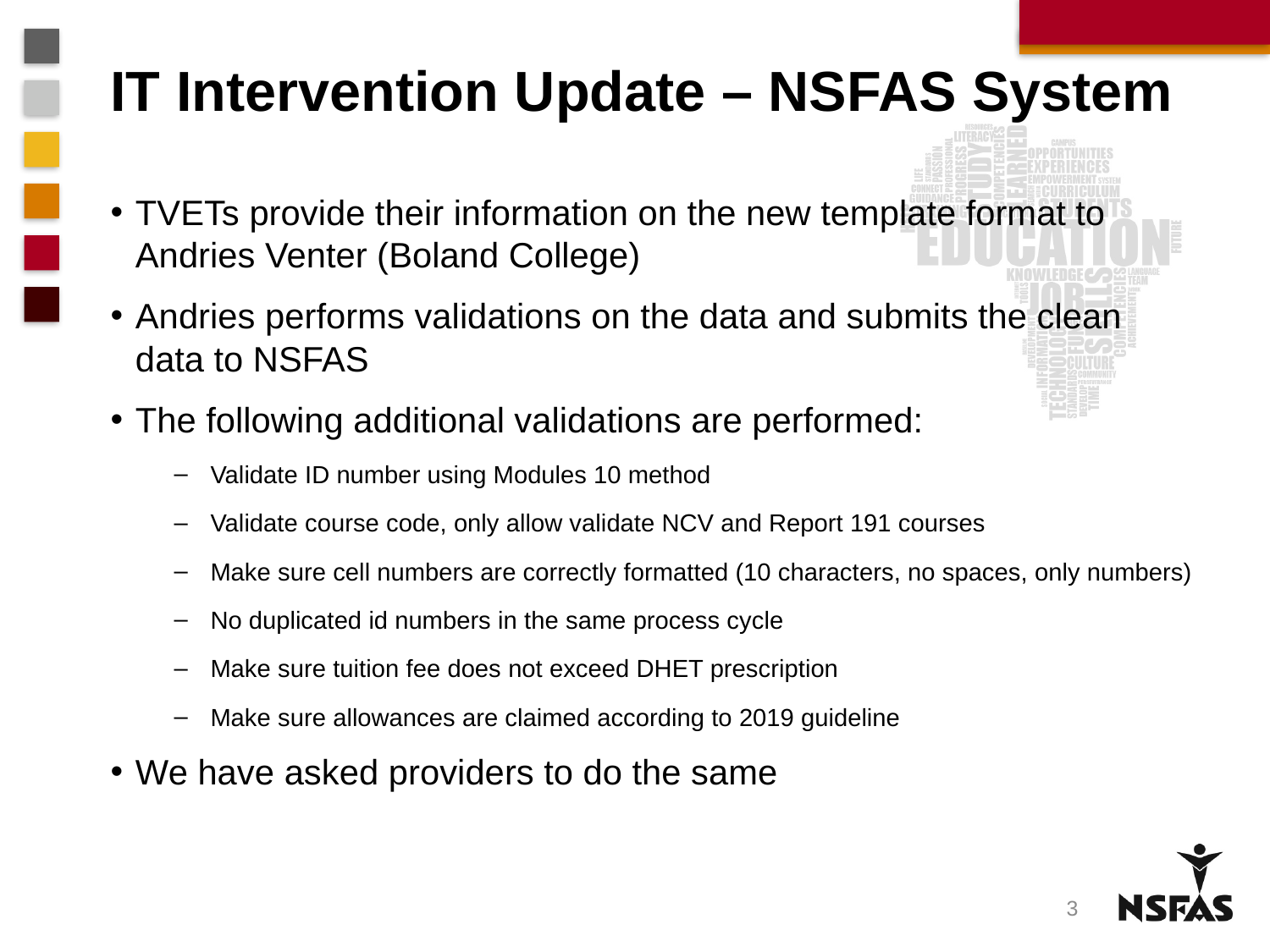

# IT Intervention Update – NSFAS System
TVETs provide their information on the new template format to Andries Venter (Boland College)
Andries performs validations on the data and submits the clean data to NSFAS
The following additional validations are performed:
Validate ID number using Modules 10 method
Validate course code, only allow validate NCV and Report 191 courses
Make sure cell numbers are correctly formatted (10 characters, no spaces, only numbers)
No duplicated id numbers in the same process cycle
Make sure tuition fee does not exceed DHET prescription
Make sure allowances are claimed according to 2019 guideline
We have asked providers to do the same
3